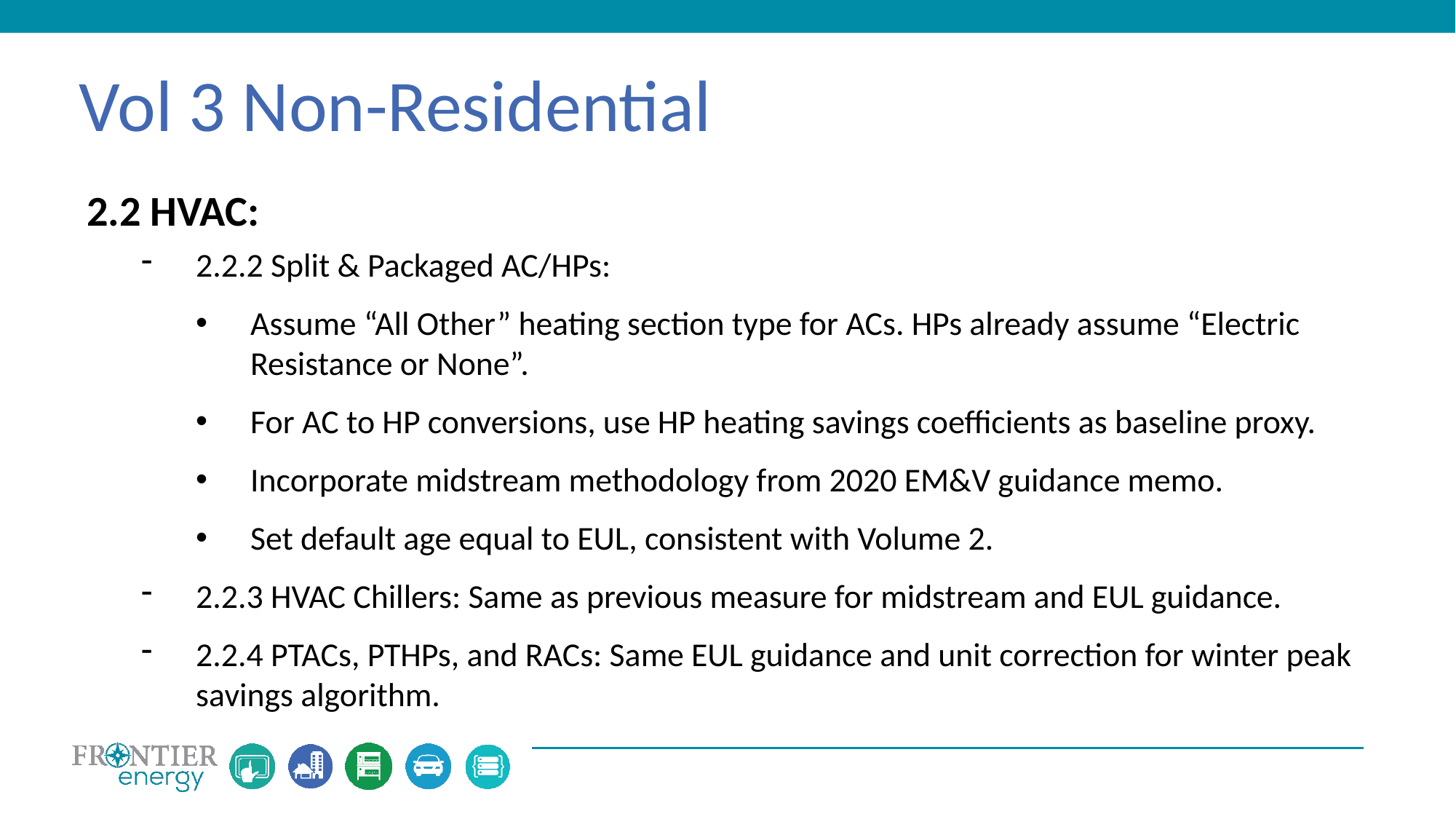

Vol 3 Non-Residential
2.2 HVAC:
2.2.2 Split & Packaged AC/HPs:
Assume “All Other” heating section type for ACs. HPs already assume “Electric Resistance or None”.
For AC to HP conversions, use HP heating savings coefficients as baseline proxy.
Incorporate midstream methodology from 2020 EM&V guidance memo.
Set default age equal to EUL, consistent with Volume 2.
2.2.3 HVAC Chillers: Same as previous measure for midstream and EUL guidance.
2.2.4 PTACs, PTHPs, and RACs: Same EUL guidance and unit correction for winter peak savings algorithm.